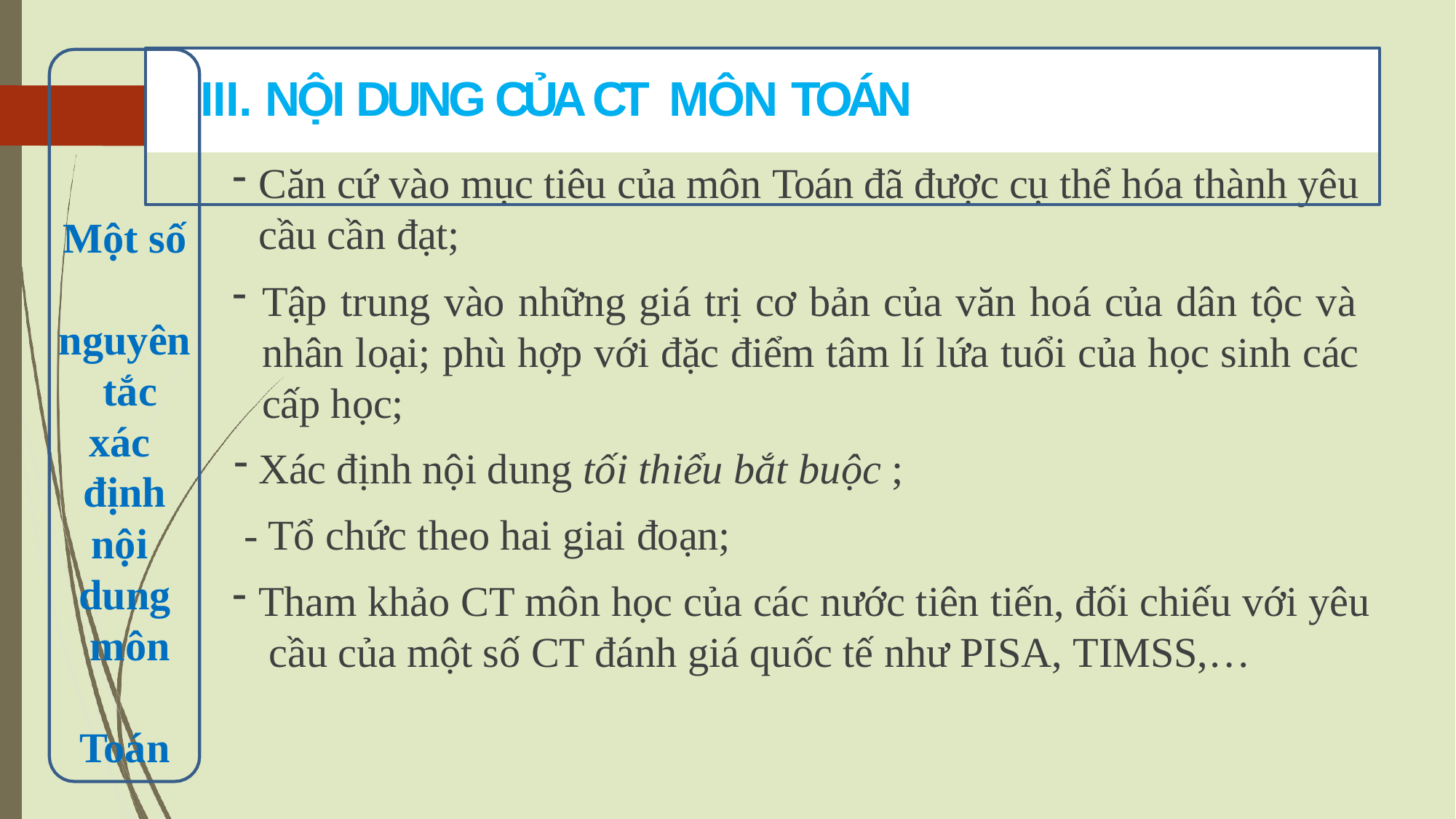

# III. NỘI DUNG CỦA CT  MÔN TOÁN

Căn cứ vào mục tiêu của môn Toán đã được cụ thể hóa thành yêu  cầu cần đạt;
Tập trung vào những giá trị cơ bản của văn hoá của dân tộc và  nhân loại; phù hợp với đặc điểm tâm lí lứa tuổi của học sinh các  cấp học;
Xác định nội dung tối thiểu bắt buộc ;
- Tổ chức theo hai giai đoạn;
Tham khảo CT môn học của các nước tiên tiến, đối chiếu với yêu  cầu của một số CT đánh giá quốc tế như PISA, TIMSS,…
Một số  nguyên  tắc xác  định
nội  dung  môn  Toán